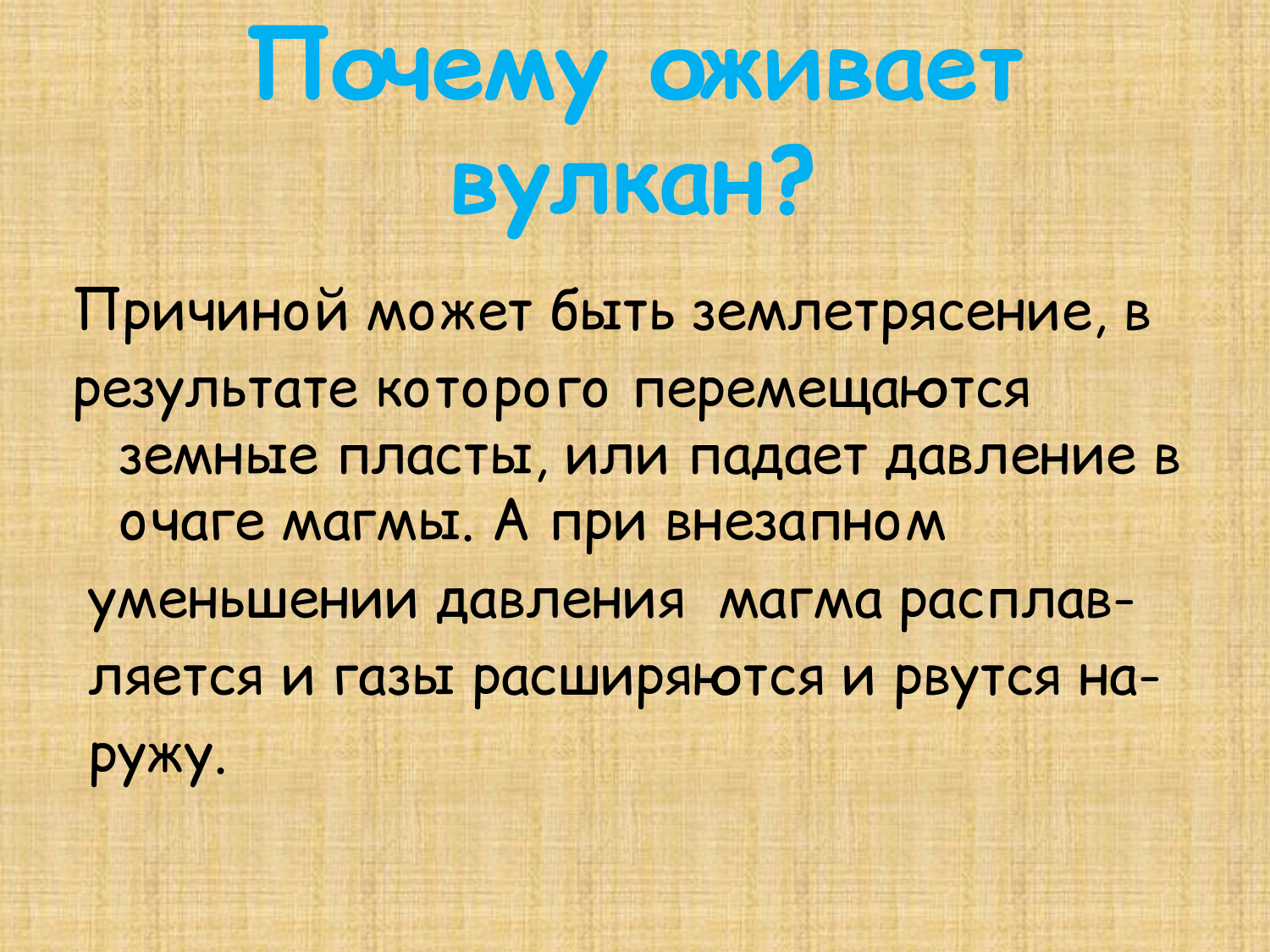

# Почему оживает вулкан?
Причиной может быть землетрясение, в
результате которого перемещаются земные пласты, или падает давление в очаге магмы. А при внезапном
 уменьшении давления  магма расплав-
 ляется и газы расширяются и рвутся на-
 ружу.